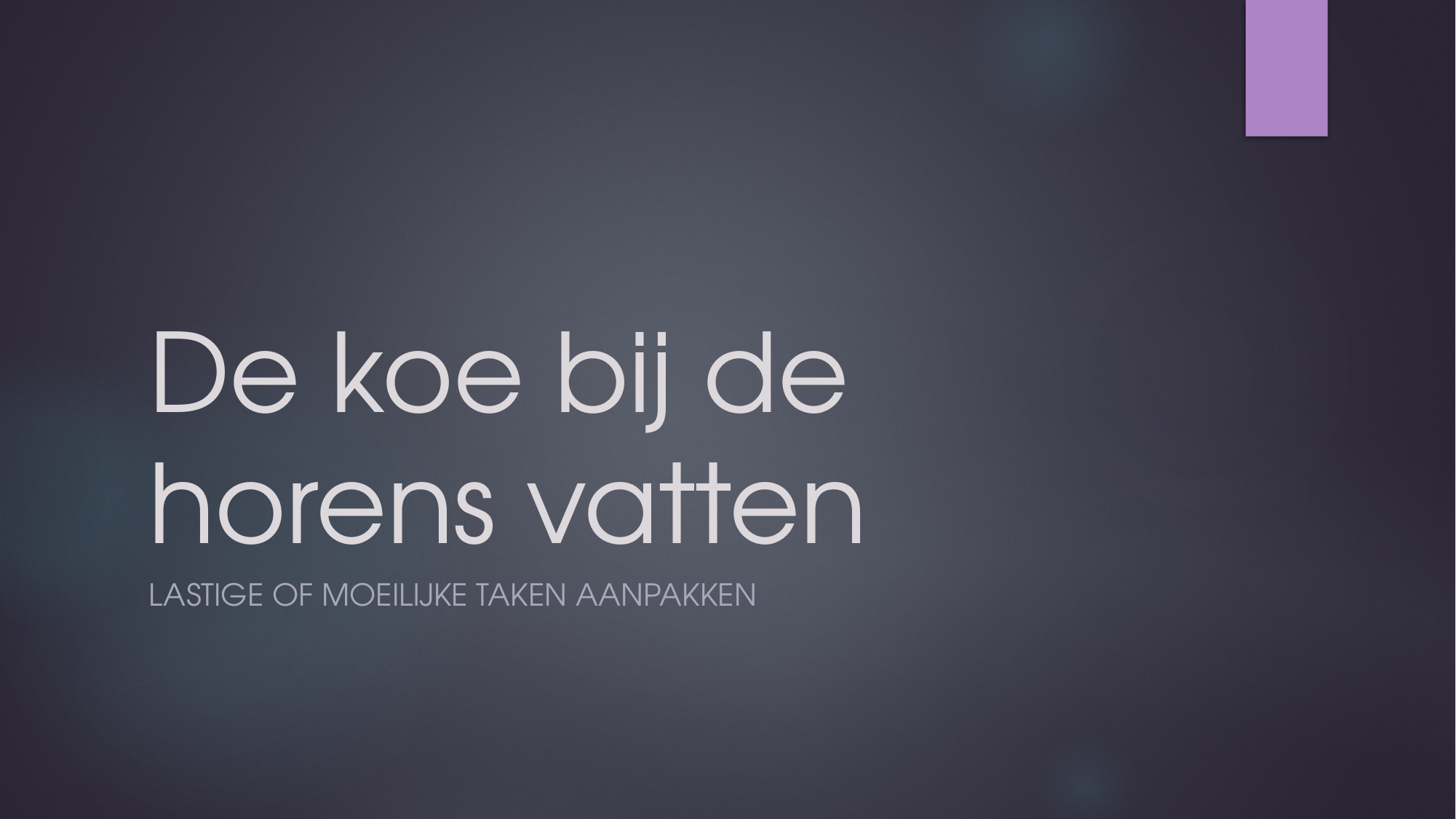

# De koe bij de horens vatten
Lastige of moeilijke taken aanpakken